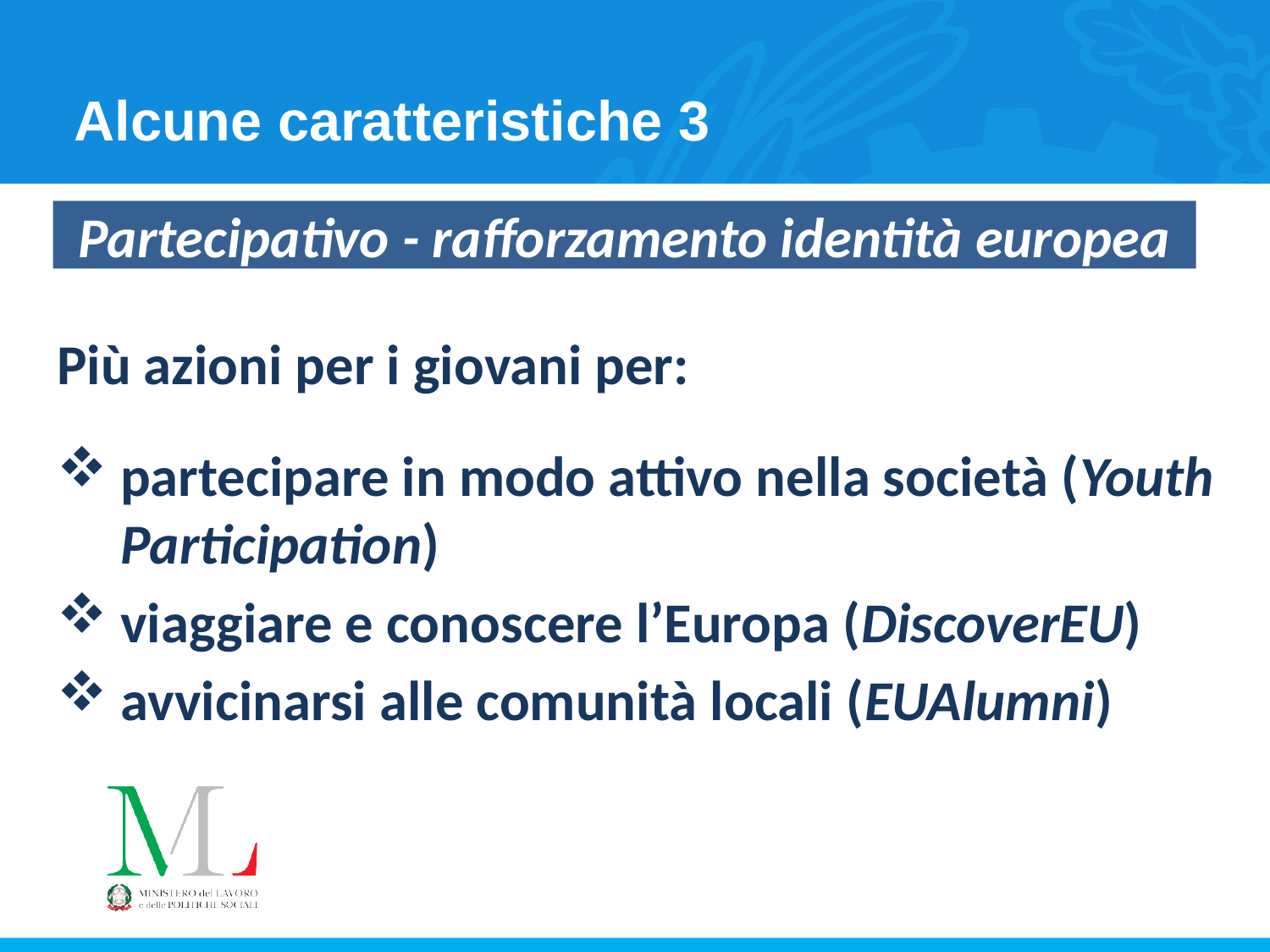

# Alcune caratteristiche 3
Partecipativo - rafforzamento identità europea
Più azioni per i giovani per:

partecipare in modo attivo nella società (Youth Participation)
viaggiare e conoscere l’Europa (DiscoverEU)
avvicinarsi alle comunità locali (EUAlumni)